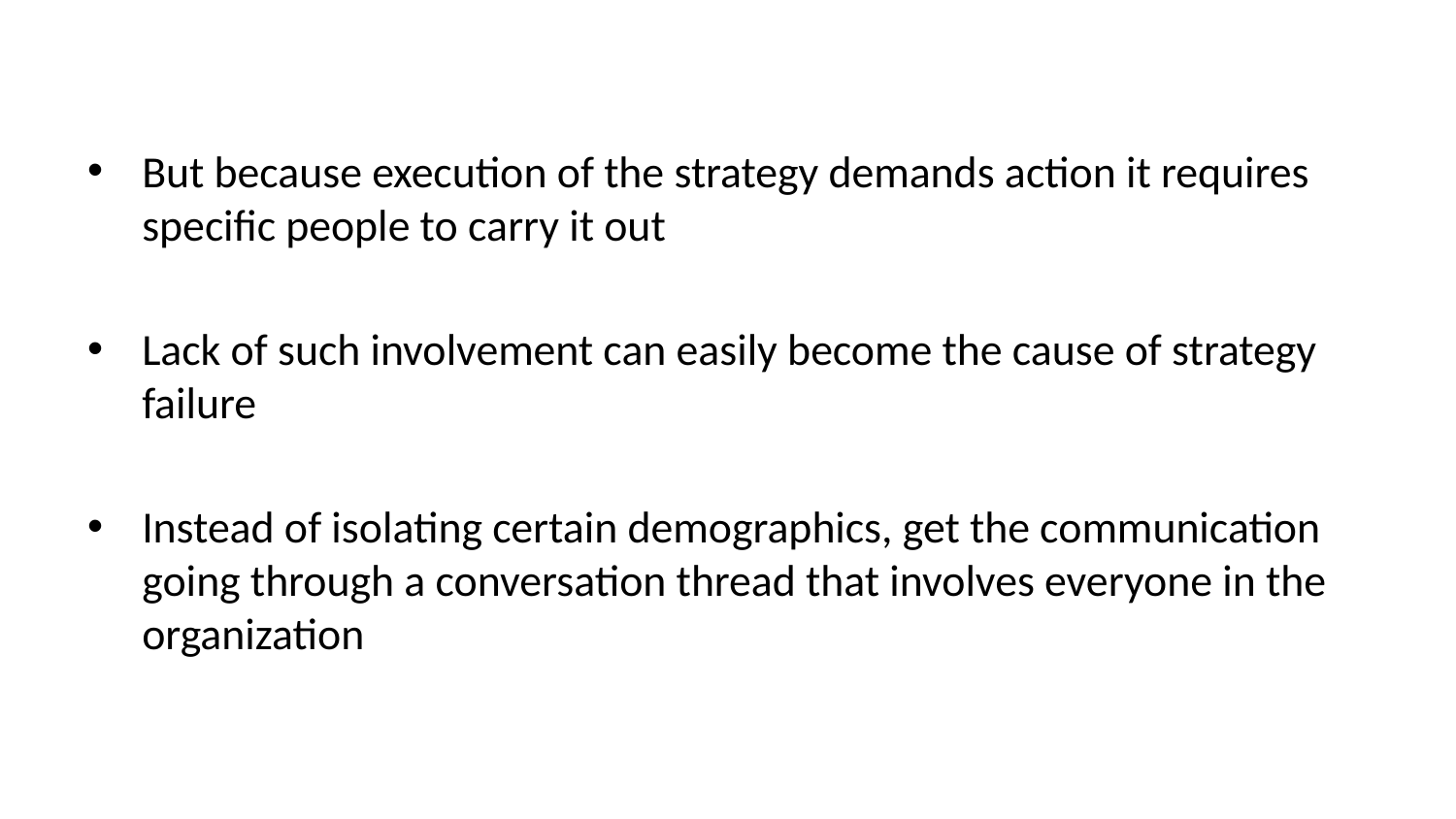

But because execution of the strategy demands action it requires specific people to carry it out

Lack of such involvement can easily become the cause of strategy failure

Instead of isolating certain demographics, get the communication going through a conversation thread that involves everyone in the organization